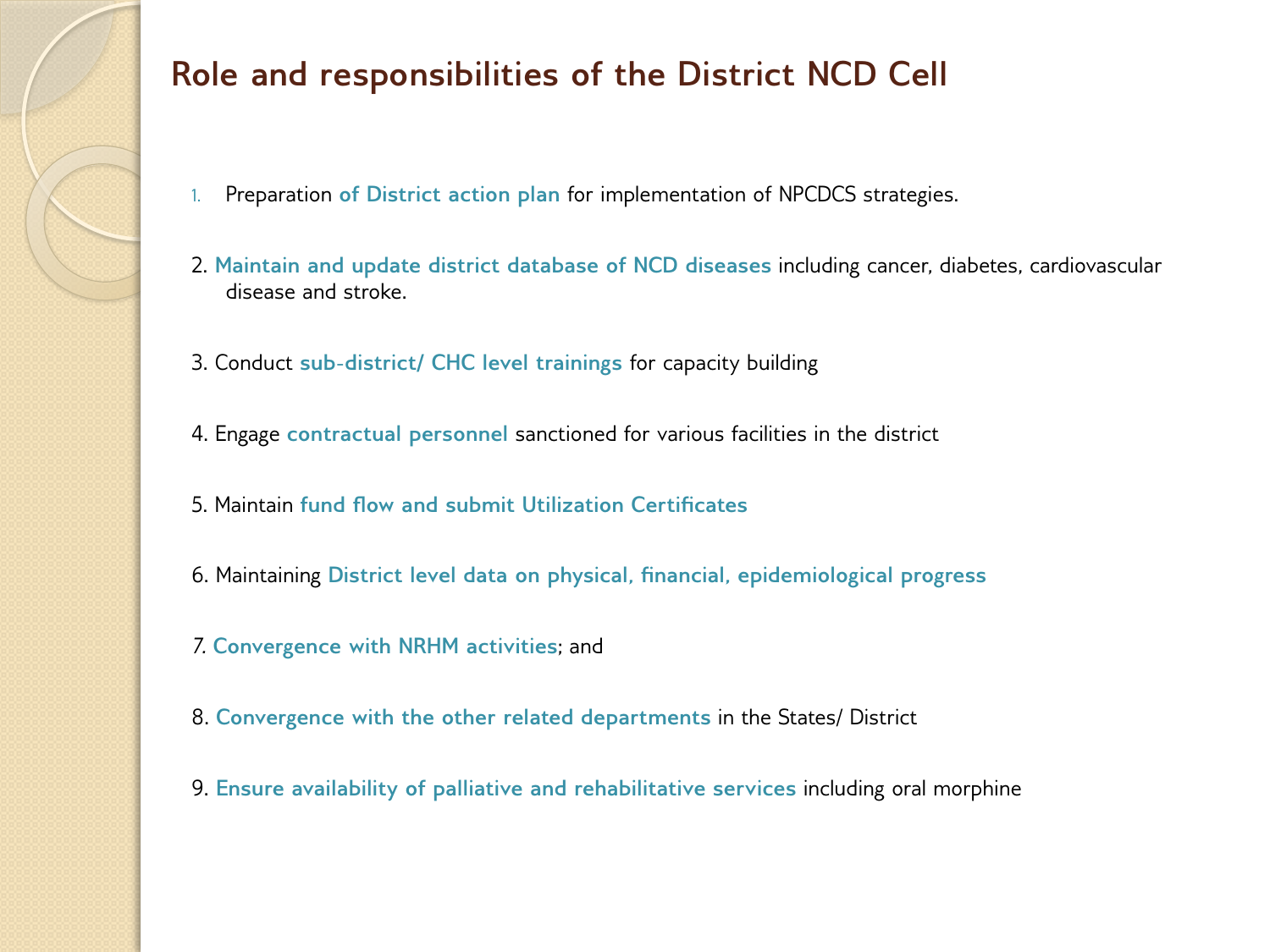

# Role and responsibilities of the District NCD Cell

Preparation of District action plan for implementation of NPCDCS strategies.

2. Maintain and update district database of NCD diseases including cancer, diabetes, cardiovascular disease and stroke.

3. Conduct sub-district/ CHC level trainings for capacity building

4. Engage contractual personnel sanctioned for various facilities in the district

5. Maintain fund flow and submit Utilization Certificates

6. Maintaining District level data on physical, financial, epidemiological progress

7. Convergence with NRHM activities; and

8. Convergence with the other related departments in the States/ District

9. Ensure availability of palliative and rehabilitative services including oral morphine